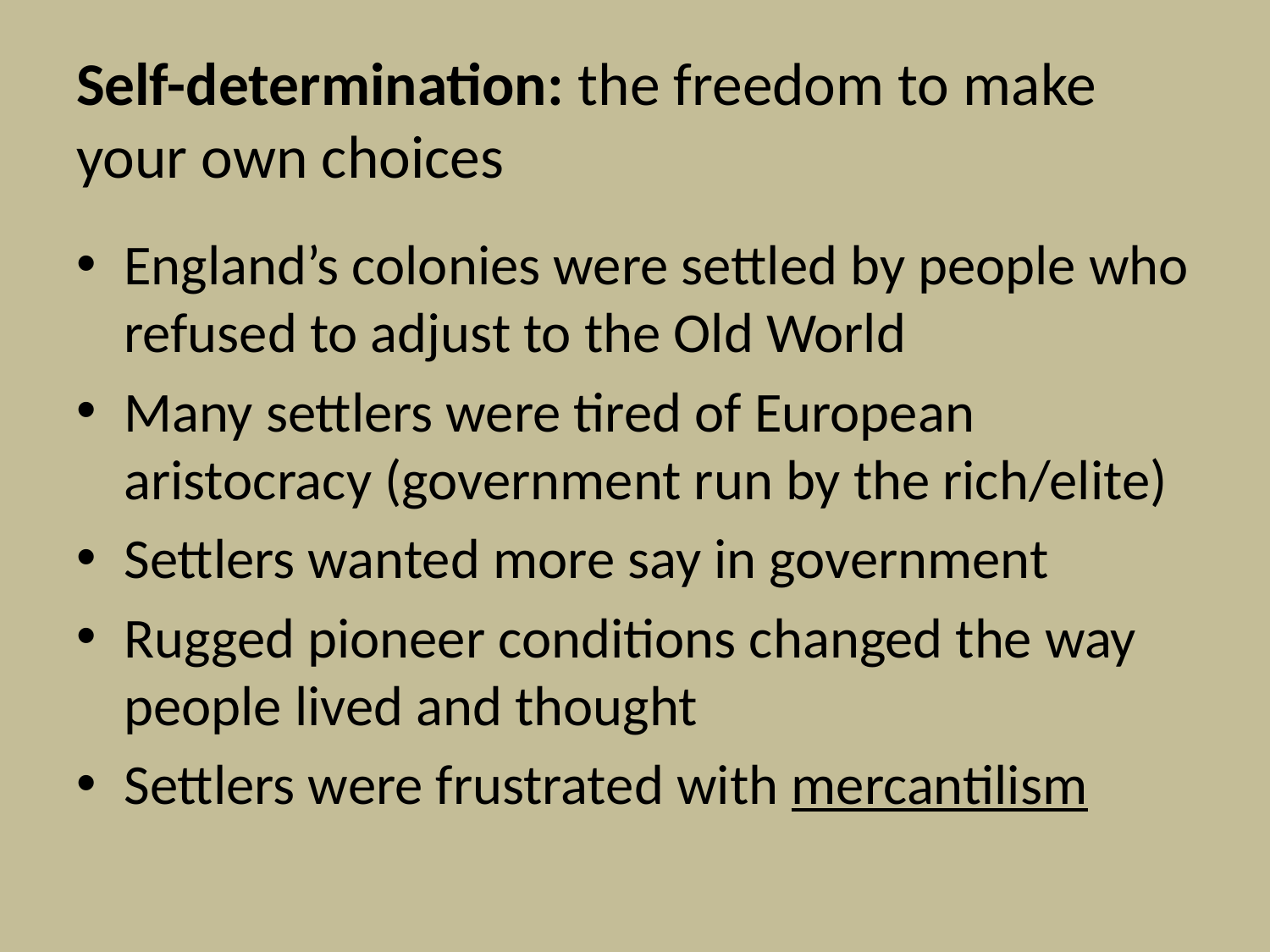

# Self-determination: the freedom to make your own choices
England’s colonies were settled by people who refused to adjust to the Old World
Many settlers were tired of European aristocracy (government run by the rich/elite)
Settlers wanted more say in government
Rugged pioneer conditions changed the way people lived and thought
Settlers were frustrated with mercantilism